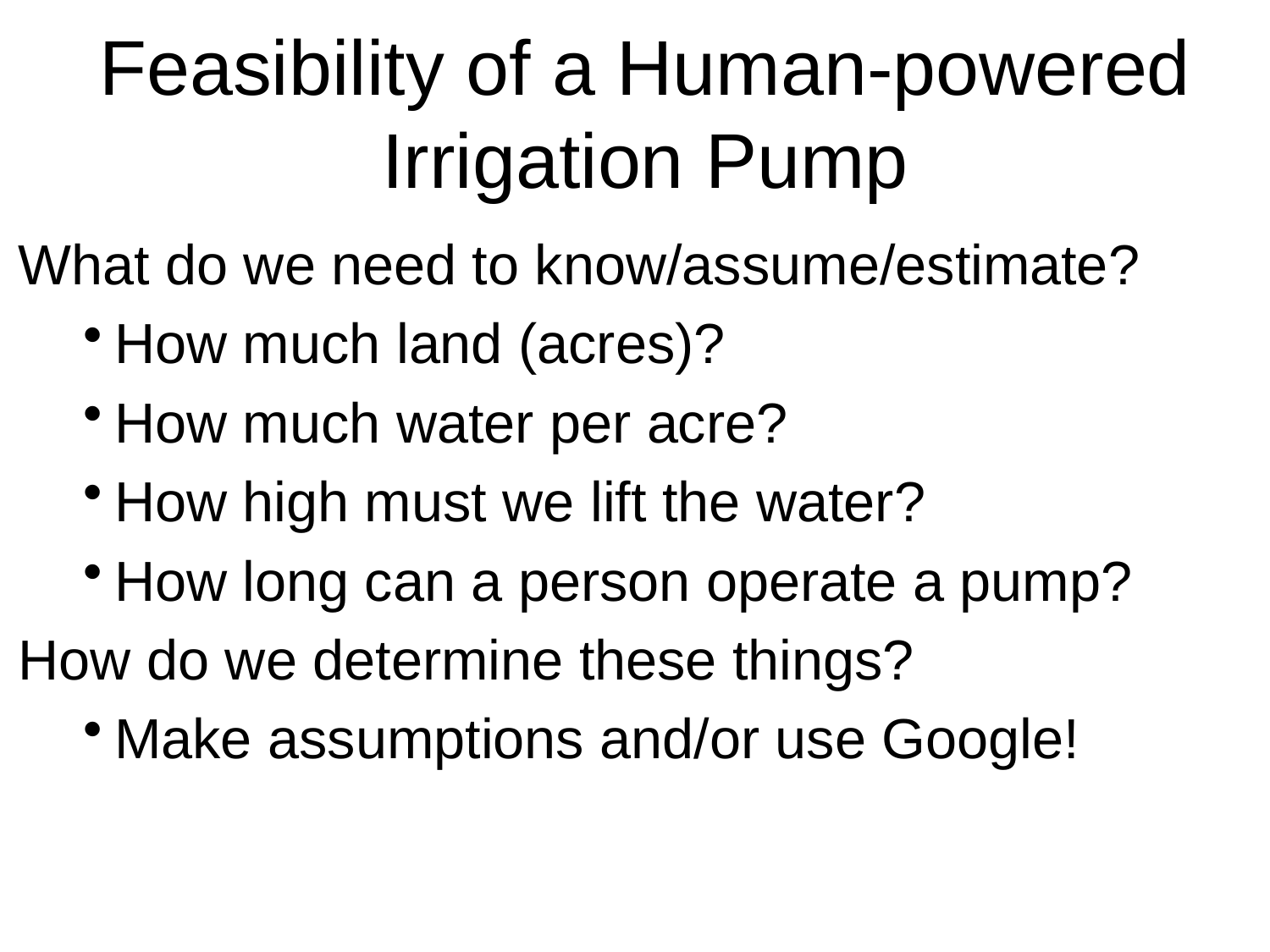

# Feasibility of a Human-powered Irrigation Pump
What do we need to know/assume/estimate?
How much land (acres)?
How much water per acre?
How high must we lift the water?
How long can a person operate a pump?
How do we determine these things?
Make assumptions and/or use Google!